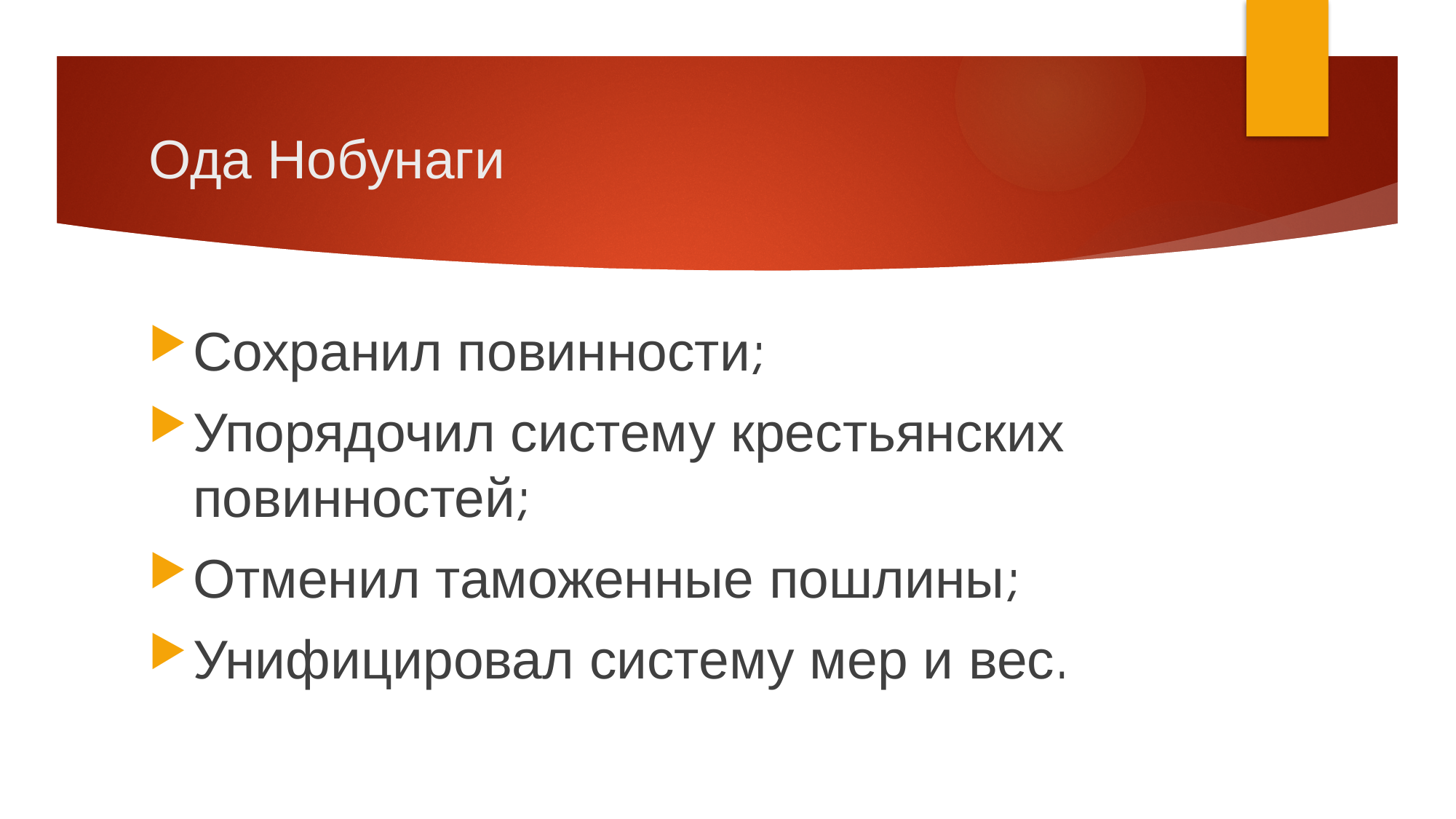

# Ода Нобунаги
Сохранил повинности;
Упорядочил систему крестьянских повинностей;
Отменил таможенные пошлины;
Унифицировал систему мер и вес.